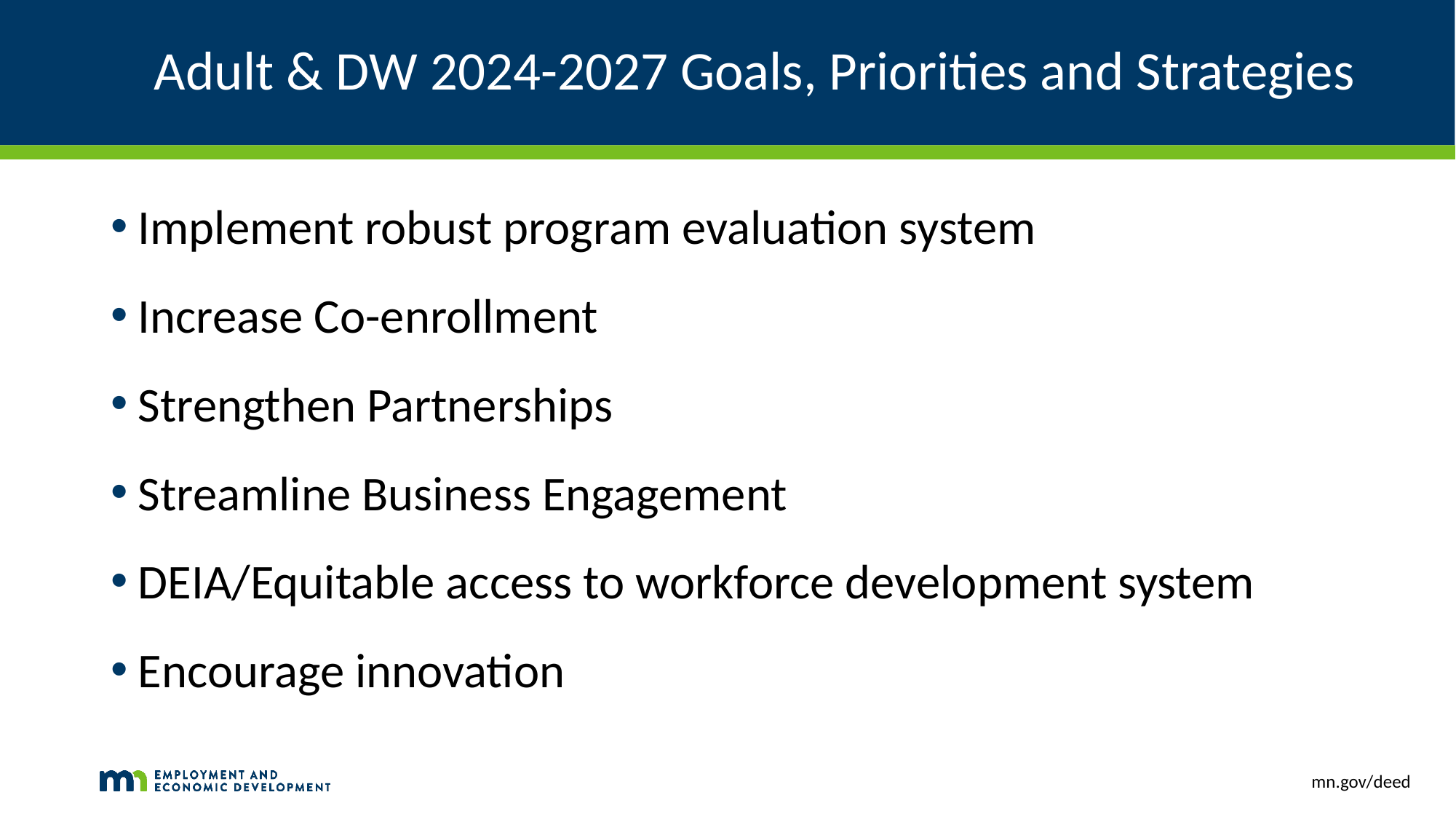

# Adult & DW 2024-2027 Goals, Priorities and Strategies
Implement robust program evaluation system
Increase Co-enrollment
Strengthen Partnerships
Streamline Business Engagement
DEIA/Equitable access to workforce development system
Encourage innovation

mn.gov/deed